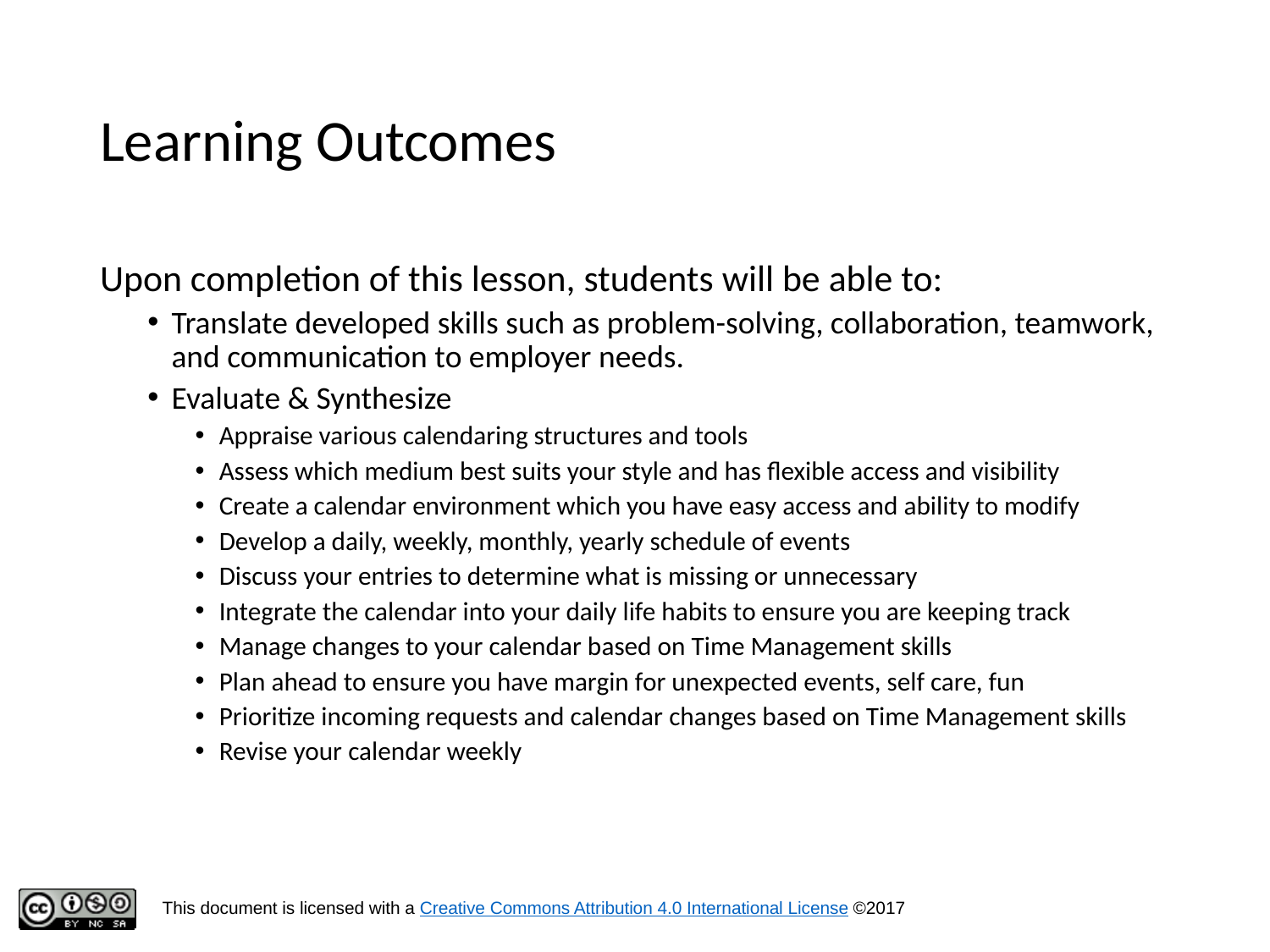

# Learning Outcomes
Upon completion of this lesson, students will be able to:
Translate developed skills such as problem-solving, collaboration, teamwork, and communication to employer needs.
Evaluate & Synthesize
Appraise various calendaring structures and tools
Assess which medium best suits your style and has flexible access and visibility
Create a calendar environment which you have easy access and ability to modify
Develop a daily, weekly, monthly, yearly schedule of events
Discuss your entries to determine what is missing or unnecessary
Integrate the calendar into your daily life habits to ensure you are keeping track
Manage changes to your calendar based on Time Management skills
Plan ahead to ensure you have margin for unexpected events, self care, fun
Prioritize incoming requests and calendar changes based on Time Management skills
Revise your calendar weekly